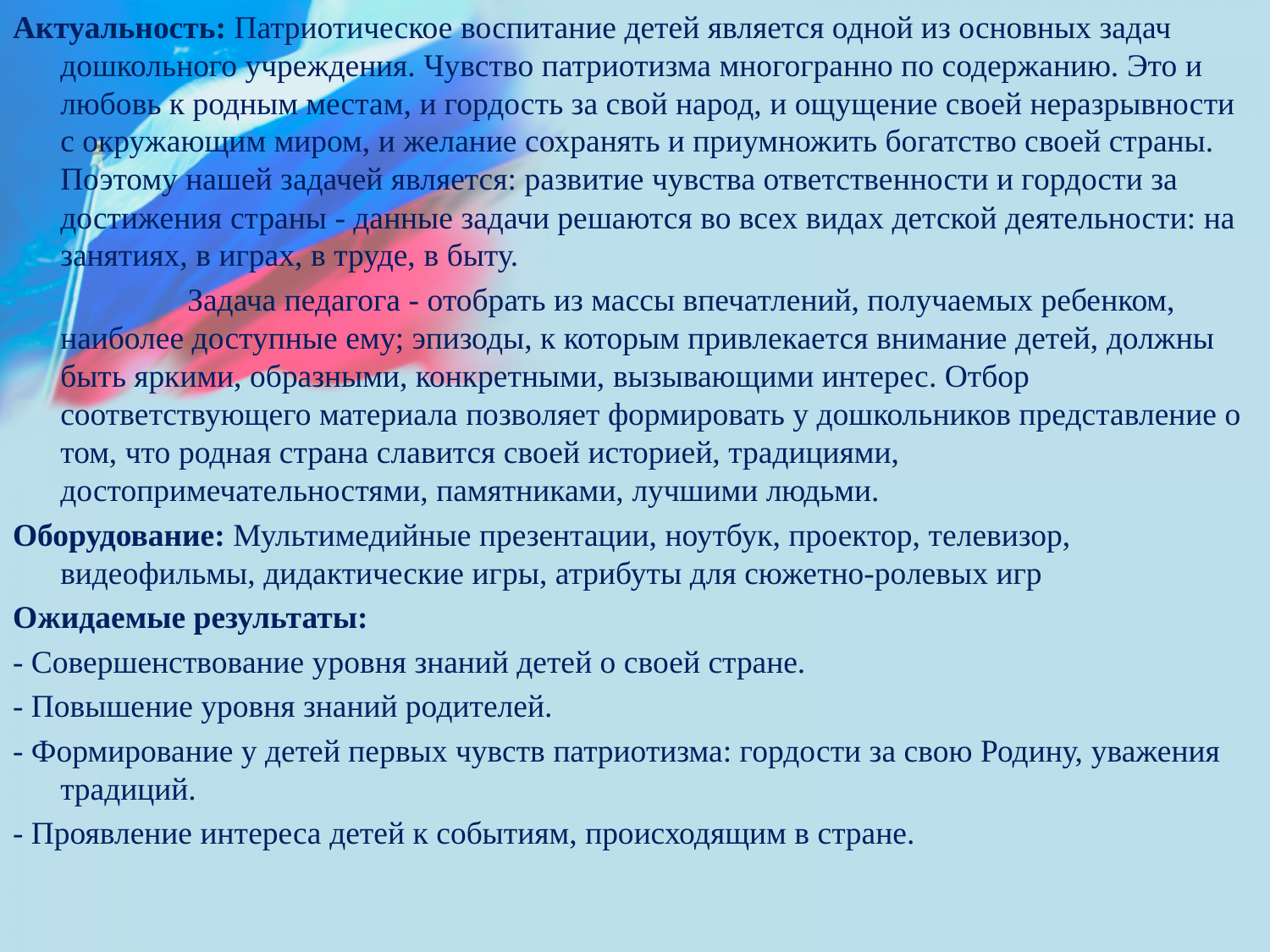

Актуальность: Патриотическое воспитание детей является одной из основных задач дошкольного учреждения. Чувство патриотизма многогранно по содержанию. Это и любовь к родным местам, и гордость за свой народ, и ощущение своей неразрывности с окружающим миром, и желание сохранять и приумножить богатство своей страны. Поэтому нашей задачей является: развитие чувства ответственности и гордости за достижения страны - данные задачи решаются во всех видах детской деятельности: на занятиях, в играх, в труде, в быту.
		Задача педагога - отобрать из массы впечатлений, получаемых ребенком, наиболее доступные ему; эпизоды, к которым привлекается внимание детей, должны быть яркими, образными, конкретными, вызывающими интерес. Отбор соответствующего материала позволяет формировать у дошкольников представление о том, что родная страна славится своей историей, традициями, достопримечательностями, памятниками, лучшими людьми.
Оборудование: Мультимедийные презентации, ноутбук, проектор, телевизор, видеофильмы, дидактические игры, атрибуты для сюжетно-ролевых игр
Ожидаемые результаты:
- Совершенствование уровня знаний детей о своей стране.
- Повышение уровня знаний родителей.
- Формирование у детей первых чувств патриотизма: гордости за свою Родину, уважения традиций.
- Проявление интереса детей к событиям, происходящим в стране.